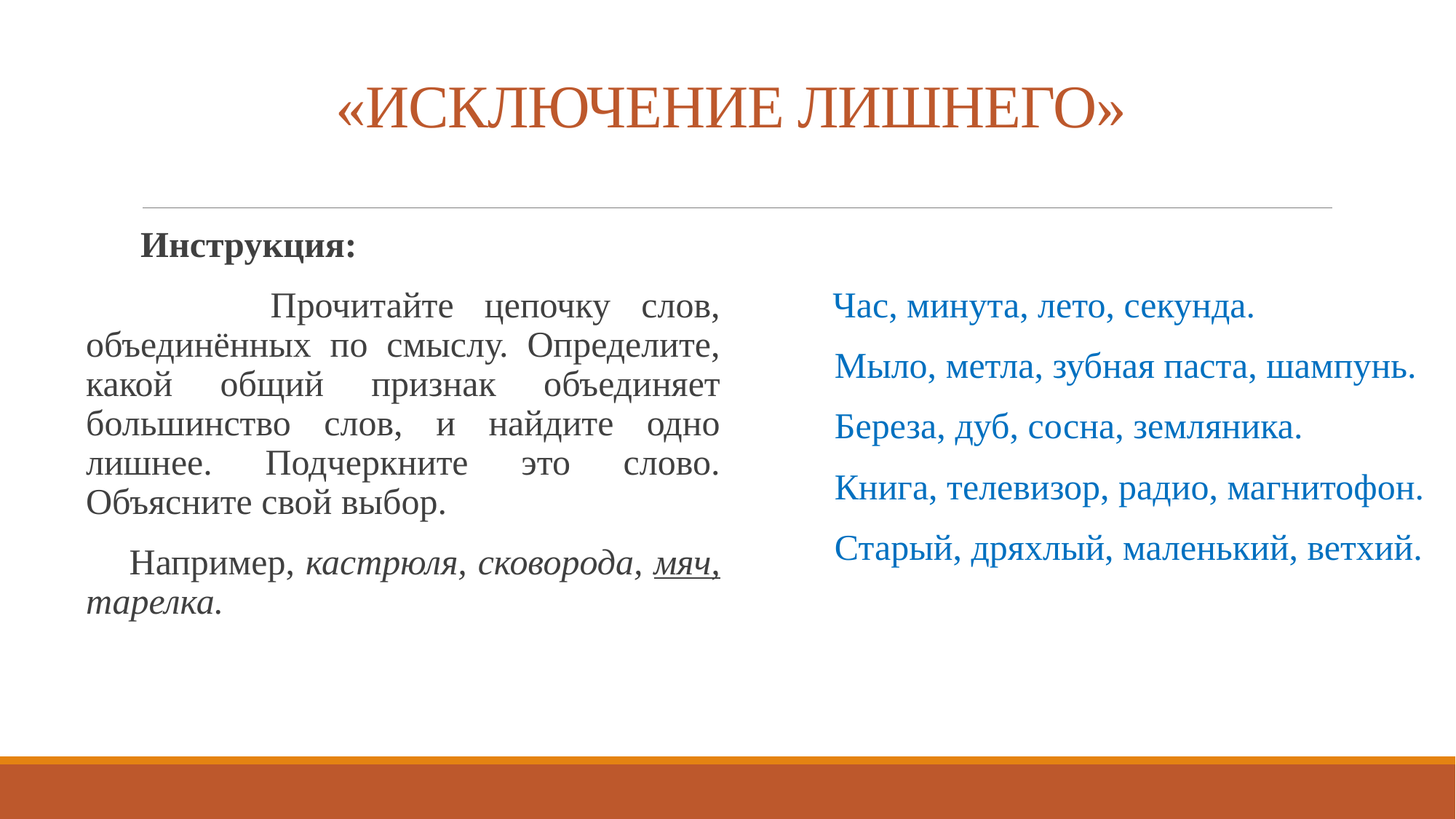

# «ИСКЛЮЧЕНИЕ ЛИШНЕГО»
      Инструкция:
      Прочитайте цепочку слов, объединённых по смыслу. Определите, какой общий признак объединяет большинство слов, и найдите одно лишнее. Подчеркните это слово. Объясните свой выбор.
    Например, кастрюля, сковорода, мяч, тарелка.

 Час, минута, лето, секунда.
Мыло, метла, зубная паста, шампунь.
Береза, дуб, сосна, земляника.
Книга, телевизор, радио, магнитофон.
Старый, дряхлый, маленький, ветхий.